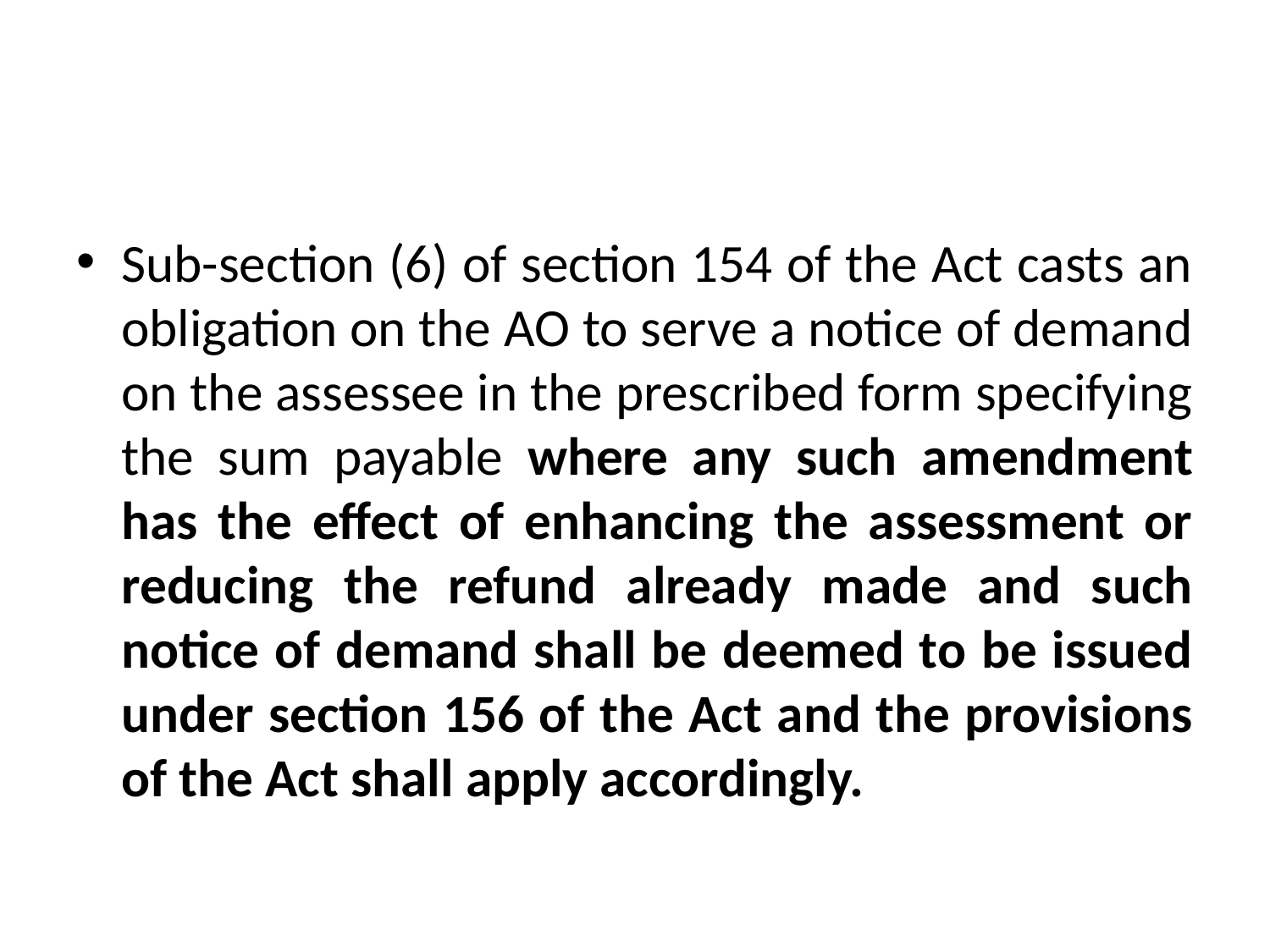

#
Sub-section (6) of section 154 of the Act casts an obligation on the AO to serve a notice of demand on the assessee in the prescribed form specifying the sum payable where any such amendment has the effect of enhancing the assessment or reducing the refund already made and such notice of demand shall be deemed to be issued under section 156 of the Act and the provisions of the Act shall apply accordingly.